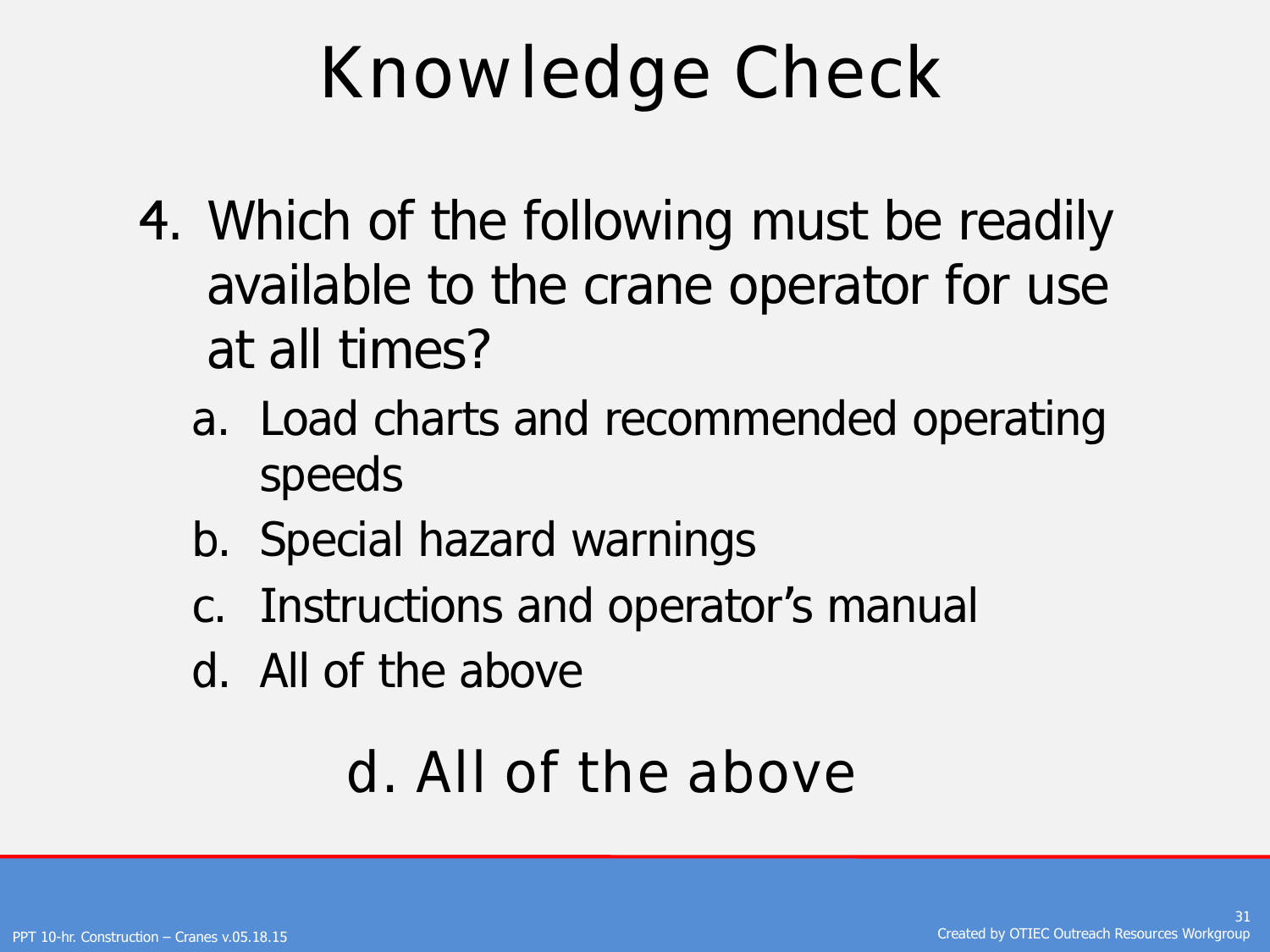

# Knowledge Check
Which of the following must be readily available to the crane operator for use at all times?
Load charts and recommended operating speeds
Special hazard warnings
Instructions and operator’s manual
All of the above
d. All of the above